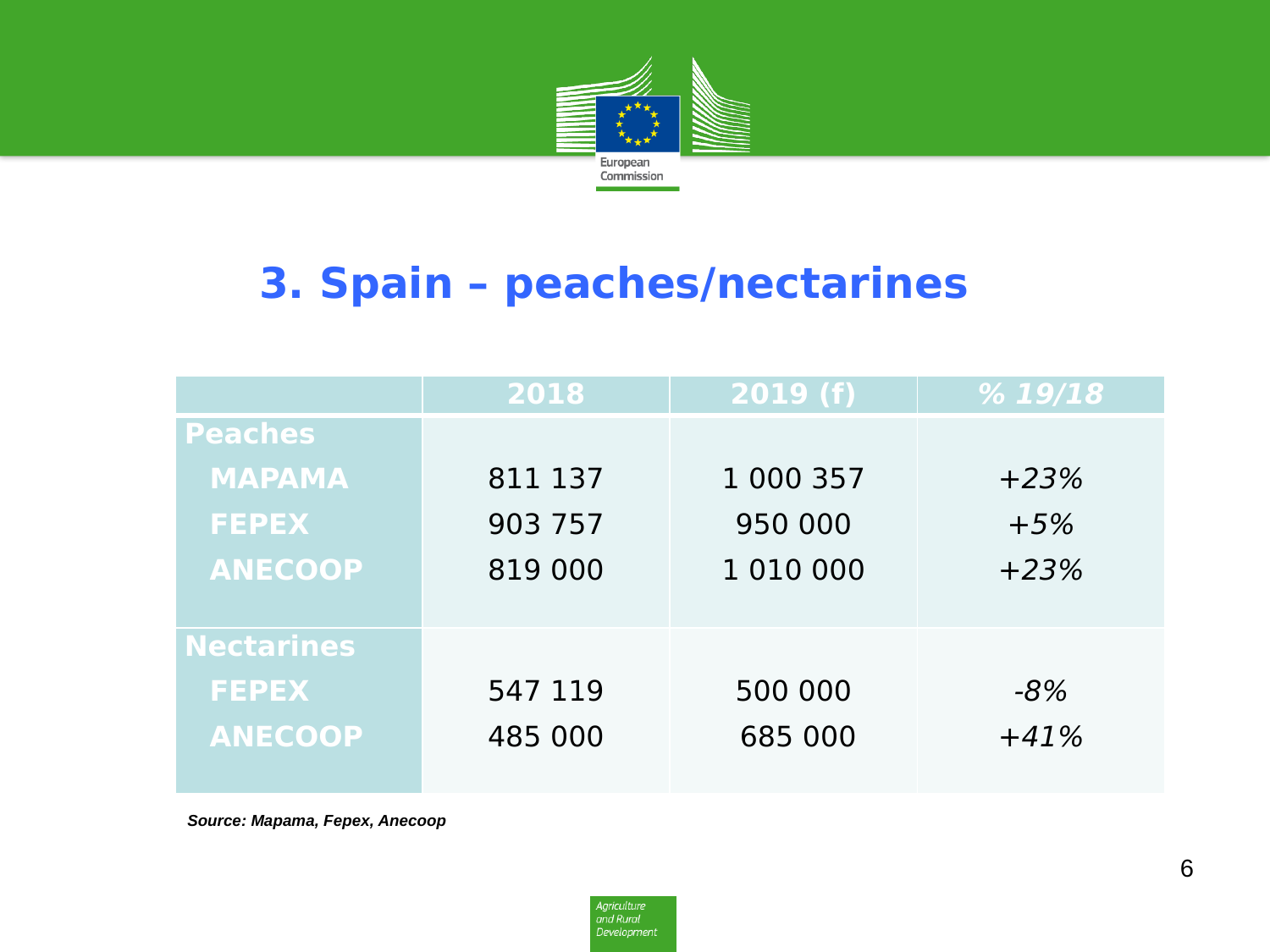

Source: Europêch
# 3. Spain – peaches/nectarines
|  | 2018 | 2019 (f) | % 19/18 |
| --- | --- | --- | --- |
| Peaches MAPAMA FEPEX ANECOOP | 811 137 903 757 819 000 | 1 000 357 950 000 1 010 000 | +23% +5% +23% |
| Nectarines FEPEX ANECOOP | 547 119 485 000 | 500 000 685 000 | -8% +41% |
Source: Mapama, Fepex, Anecoop
6